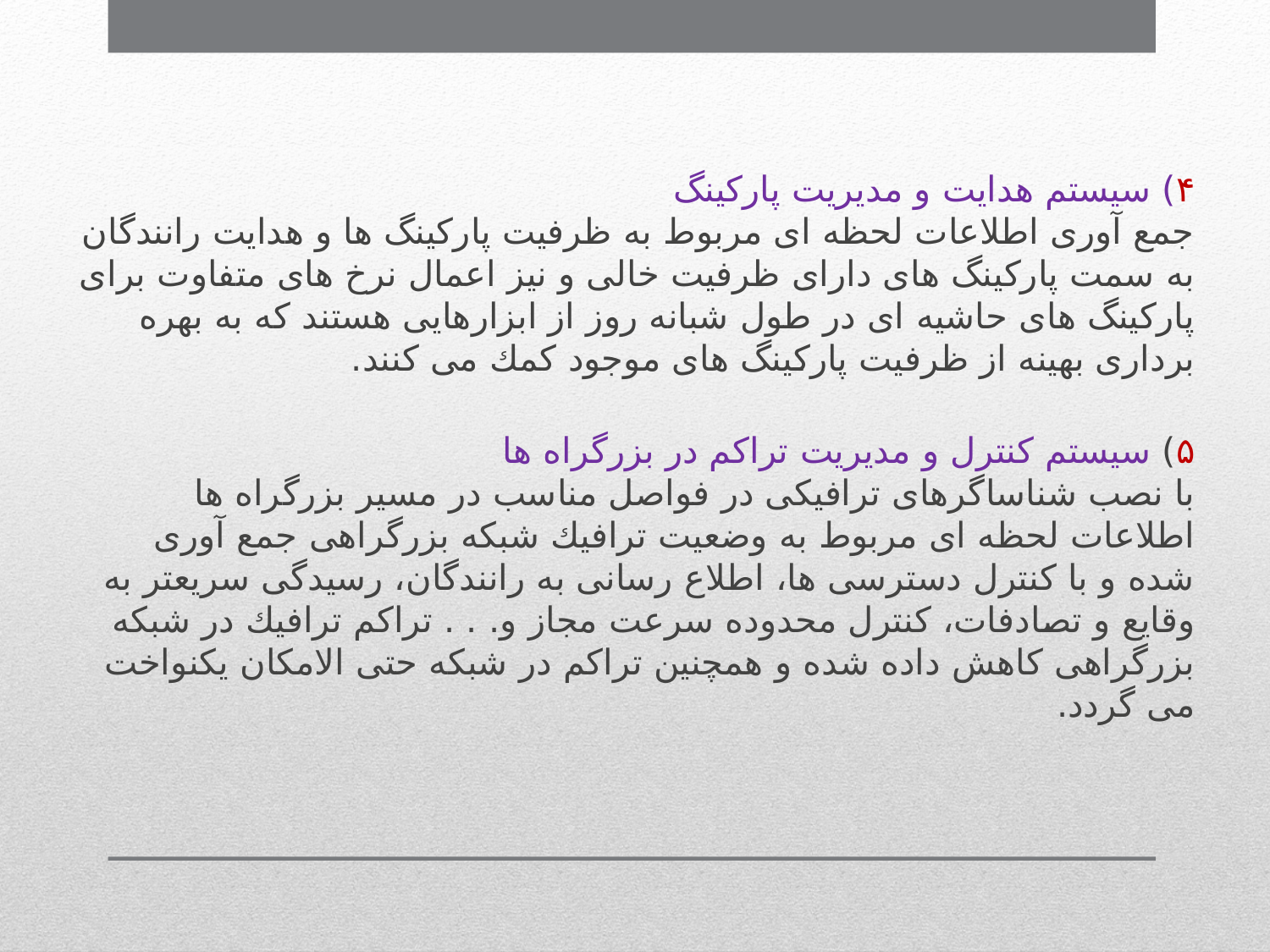

۴) سیستم هدایت و مدیریت پاركینگ 
جمع آوری اطلاعات لحظه ای مربوط به ظرفیت پاركینگ ها و هدایت رانندگان به سمت پاركینگ های دارای ظرفیت خالی و نیز اعمال نرخ های متفاوت برای پاركینگ های حاشیه ای در طول شبانه روز از ابزارهایی هستند كه به بهره برداری بهینه از ظرفیت پاركینگ های موجود كمك می كنند.
۵) سیستم كنترل و مدیریت تراكم در بزرگراه ها 
با نصب شناساگرهای ترافیكی در فواصل مناسب در مسیر بزرگراه ها اطلاعات لحظه ای مربوط به وضعیت ترافیك شبكه بزرگراهی جمع آوری شده و با كنترل دسترسی ها، اطلاع رسانی به رانندگان، رسیدگی سریعتر به وقایع و تصادفات، كنترل محدوده سرعت مجاز و. . . تراكم ترافیك در شبكه بزرگراهی كاهش داده شده و همچنین تراكم در شبكه حتی الامكان یكنواخت می گردد.